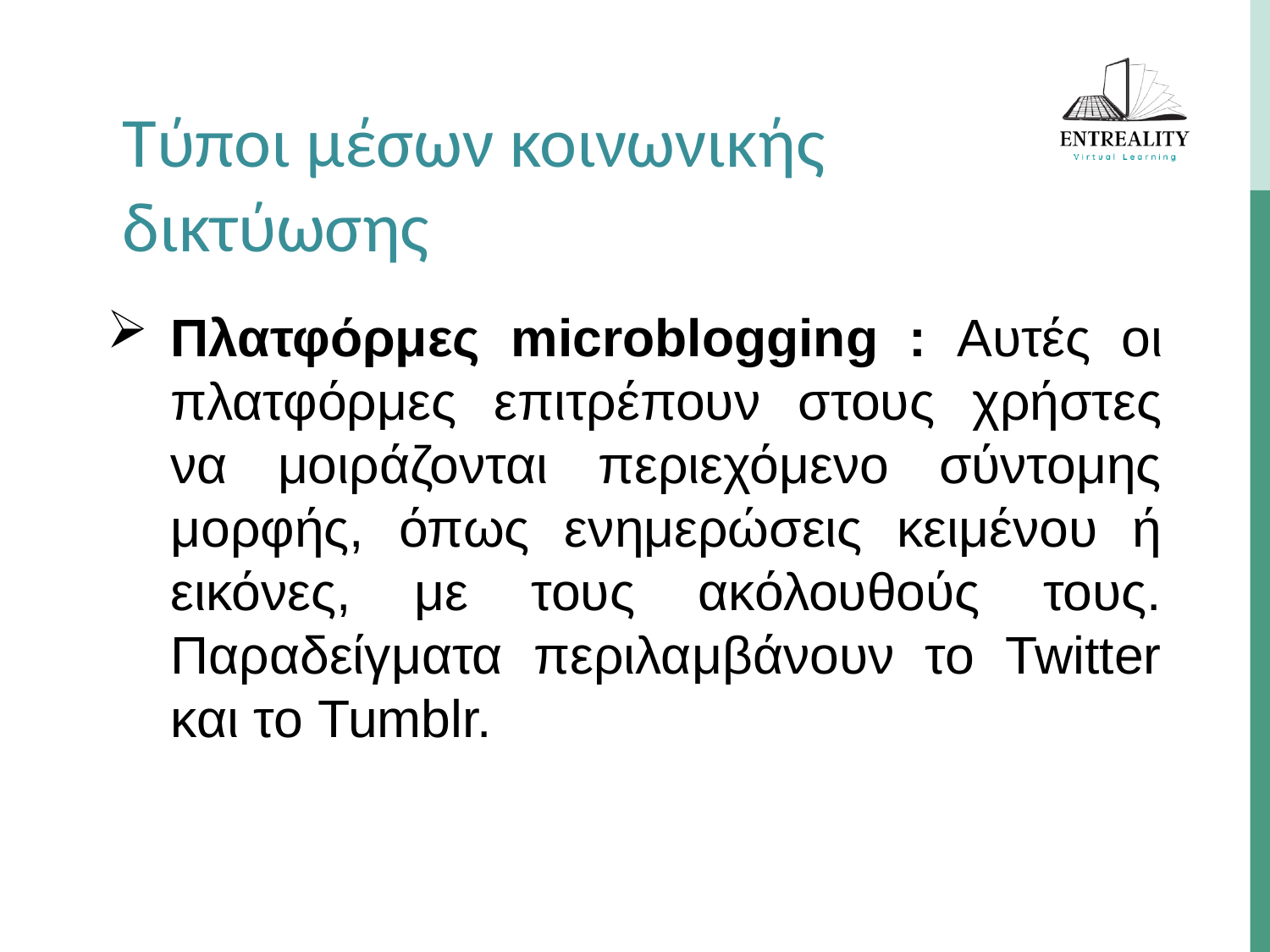

Τύποι μέσων κοινωνικής δικτύωσης
Πλατφόρμες microblogging : Αυτές οι πλατφόρμες επιτρέπουν στους χρήστες να μοιράζονται περιεχόμενο σύντομης μορφής, όπως ενημερώσεις κειμένου ή εικόνες, με τους ακόλουθούς τους. Παραδείγματα περιλαμβάνουν το Twitter και το Tumblr.